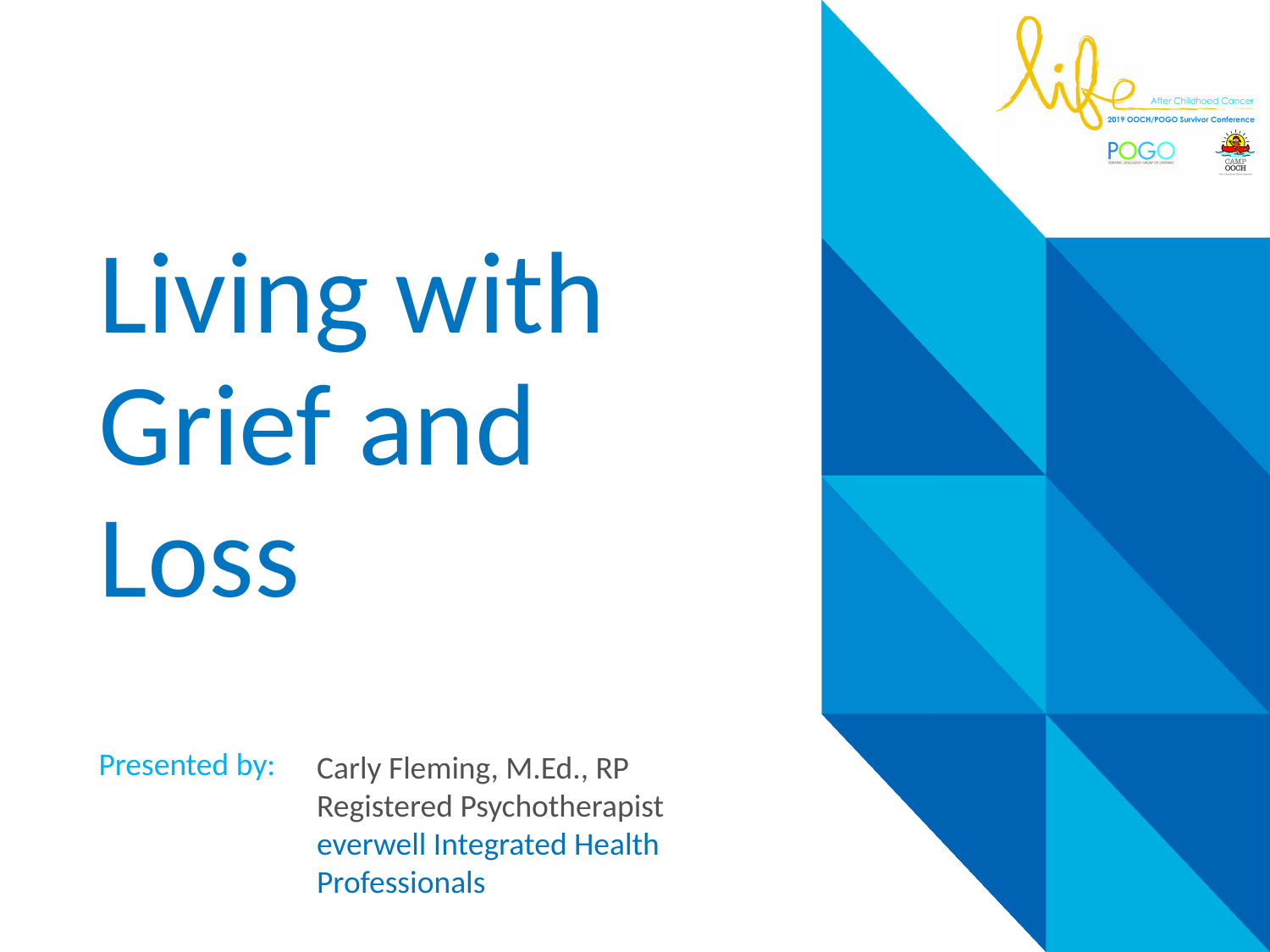

Living with Grief and Loss
Presented by:
Carly Fleming, M.Ed., RP
Registered Psychotherapist
everwell Integrated Health Professionals